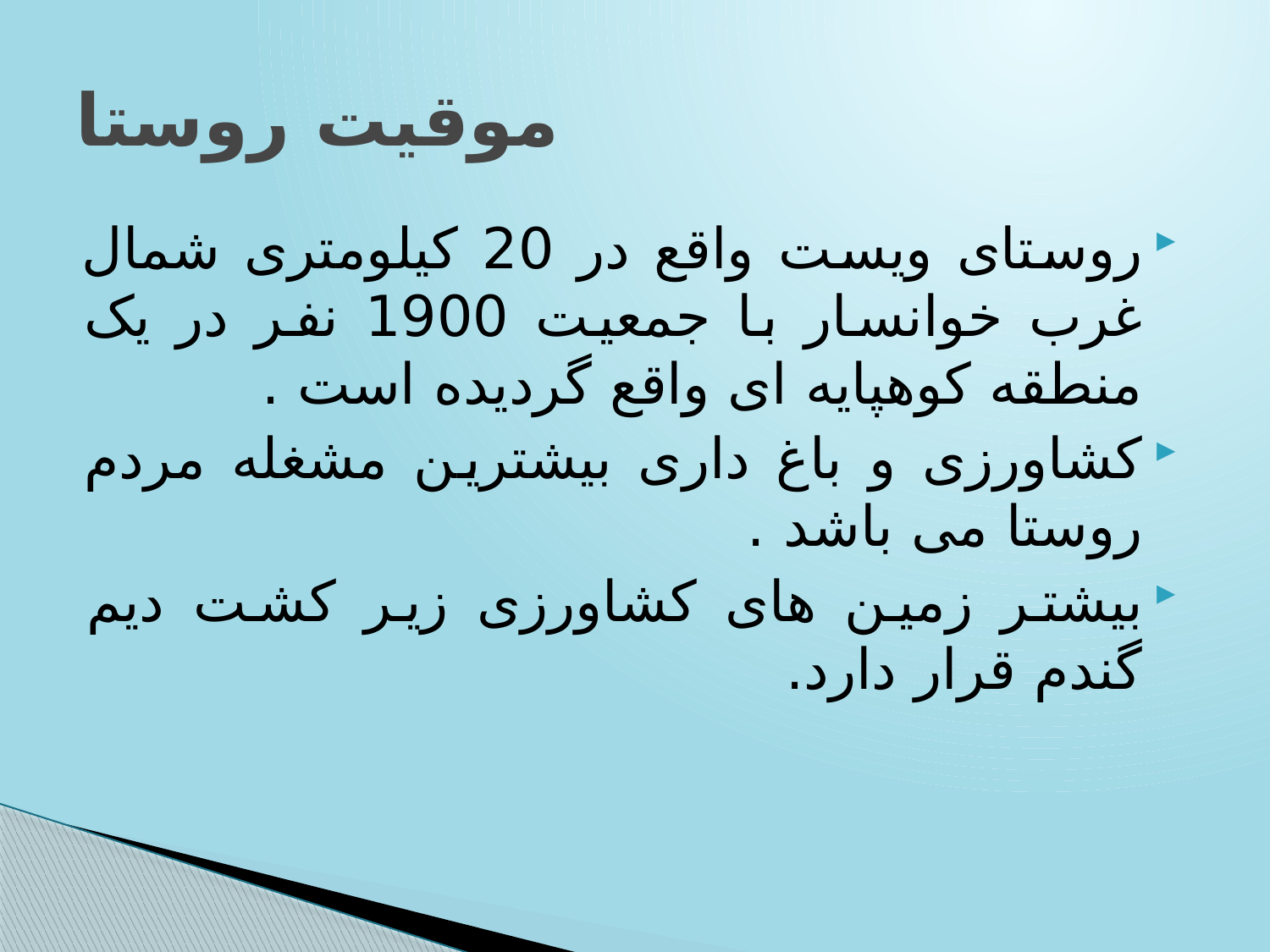

# موقیت روستا
روستای ویست واقع در 20 کیلومتری شمال غرب خوانسار با جمعیت 1900 نفر در یک منطقه کوهپایه ای واقع گردیده است .
کشاورزی و باغ داری بیشترین مشغله مردم روستا می باشد .
بیشتر زمین های کشاورزی زیر کشت دیم گندم قرار دارد.